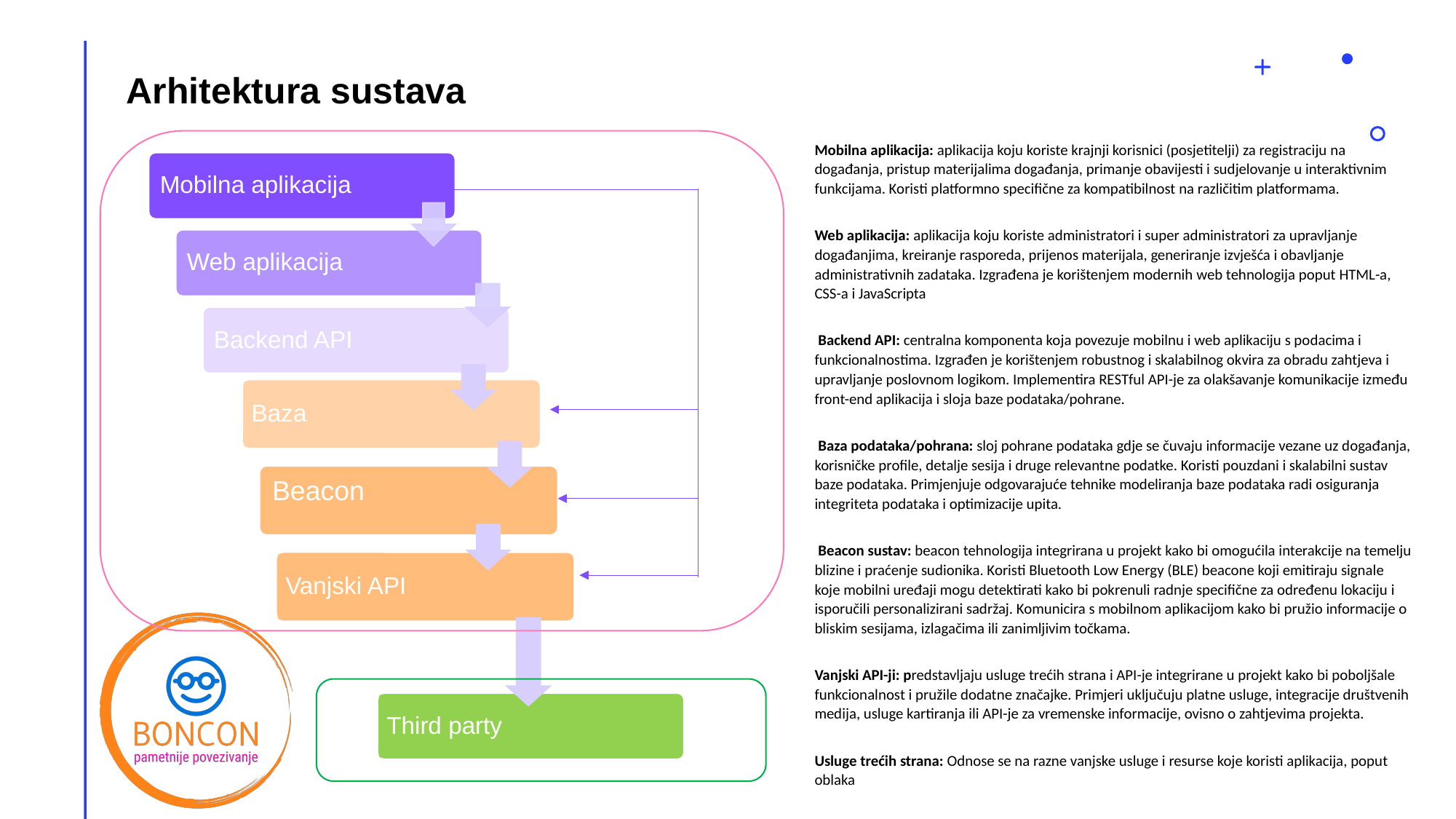

Arhitektura sustava

Mobilna aplikacija: aplikacija koju koriste krajnji korisnici (posjetitelji) za registraciju na događanja, pristup materijalima događanja, primanje obavijesti i sudjelovanje u interaktivnim funkcijama. Koristi platformno specifične za kompatibilnost na različitim platformama.
Web aplikacija: aplikacija koju koriste administratori i super administratori za upravljanje događanjima, kreiranje rasporeda, prijenos materijala, generiranje izvješća i obavljanje administrativnih zadataka. Izgrađena je korištenjem modernih web tehnologija poput HTML-a, CSS-a i JavaScripta
 Backend API: centralna komponenta koja povezuje mobilnu i web aplikaciju s podacima i funkcionalnostima. Izgrađen je korištenjem robustnog i skalabilnog okvira za obradu zahtjeva i upravljanje poslovnom logikom. Implementira RESTful API-je za olakšavanje komunikacije između front-end aplikacija i sloja baze podataka/pohrane.
 Baza podataka/pohrana: sloj pohrane podataka gdje se čuvaju informacije vezane uz događanja, korisničke profile, detalje sesija i druge relevantne podatke. Koristi pouzdani i skalabilni sustav baze podataka. Primjenjuje odgovarajuće tehnike modeliranja baze podataka radi osiguranja integriteta podataka i optimizacije upita.
 Beacon sustav: beacon tehnologija integrirana u projekt kako bi omogućila interakcije na temelju blizine i praćenje sudionika. Koristi Bluetooth Low Energy (BLE) beacone koji emitiraju signale koje mobilni uređaji mogu detektirati kako bi pokrenuli radnje specifične za određenu lokaciju i isporučili personalizirani sadržaj. Komunicira s mobilnom aplikacijom kako bi pružio informacije o bliskim sesijama, izlagačima ili zanimljivim točkama.
Vanjski API-ji: predstavljaju usluge trećih strana i API-je integrirane u projekt kako bi poboljšale funkcionalnost i pružile dodatne značajke. Primjeri uključuju platne usluge, integracije društvenih medija, usluge kartiranja ili API-je za vremenske informacije, ovisno o zahtjevima projekta.
Usluge trećih strana: Odnose se na razne vanjske usluge i resurse koje koristi aplikacija, poput oblaka
Mobilna aplikacija
Web aplikacija
Backend API

Mobilna aplikacija
Beacon

Baza

Vanjski API

Third party